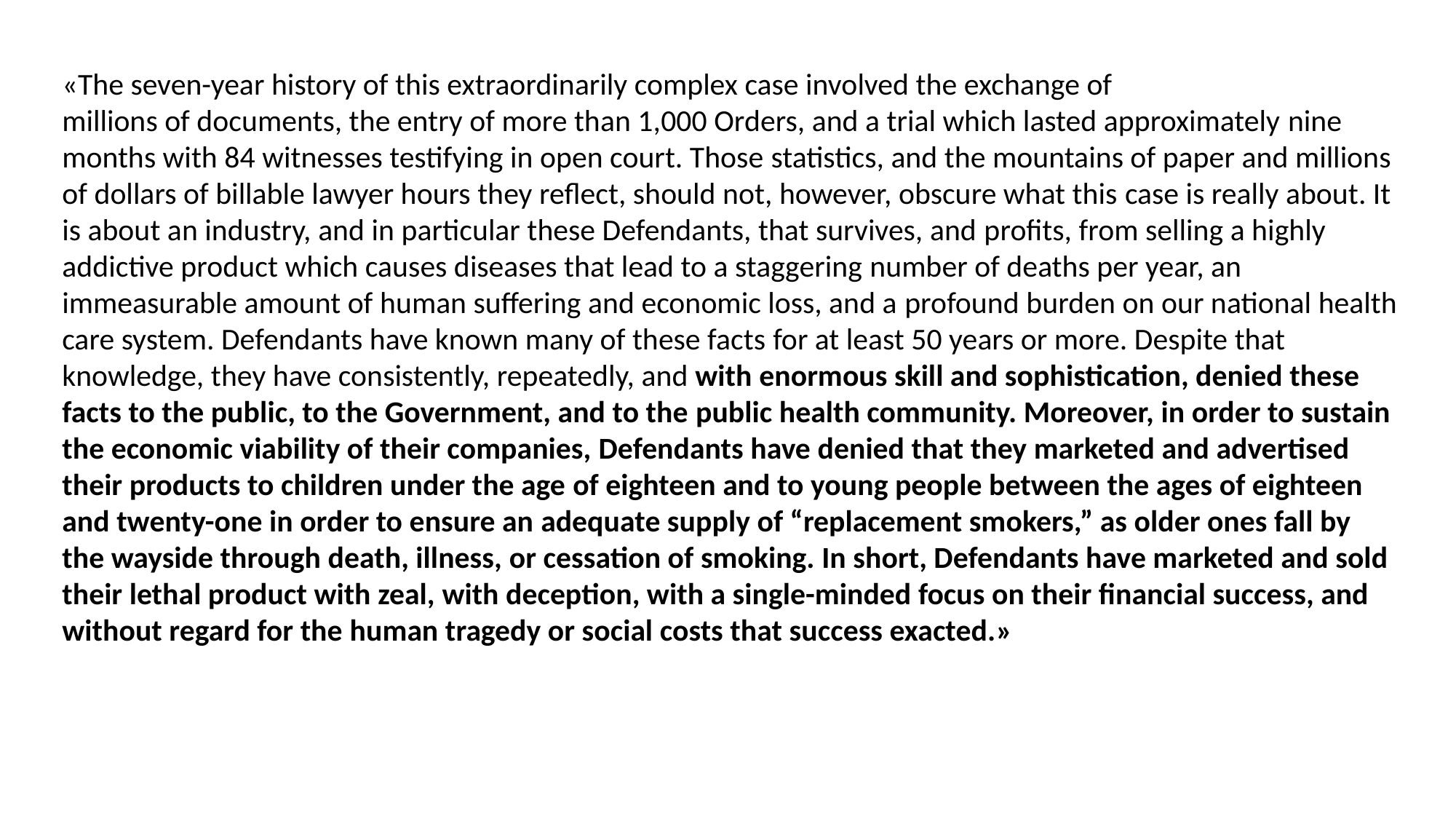

«The seven-year history of this extraordinarily complex case involved the exchange of
millions of documents, the entry of more than 1,000 Orders, and a trial which lasted approximately nine months with 84 witnesses testifying in open court. Those statistics, and the mountains of paper and millions of dollars of billable lawyer hours they reflect, should not, however, obscure what this case is really about. It is about an industry, and in particular these Defendants, that survives, and profits, from selling a highly addictive product which causes diseases that lead to a staggering number of deaths per year, an immeasurable amount of human suffering and economic loss, and a profound burden on our national health care system. Defendants have known many of these facts for at least 50 years or more. Despite that knowledge, they have consistently, repeatedly, and with enormous skill and sophistication, denied these facts to the public, to the Government, and to the public health community. Moreover, in order to sustain the economic viability of their companies, Defendants have denied that they marketed and advertised their products to children under the age of eighteen and to young people between the ages of eighteen and twenty-one in order to ensure an adequate supply of “replacement smokers,” as older ones fall by the wayside through death, illness, or cessation of smoking. In short, Defendants have marketed and sold their lethal product with zeal, with deception, with a single-minded focus on their financial success, and without regard for the human tragedy or social costs that success exacted.»